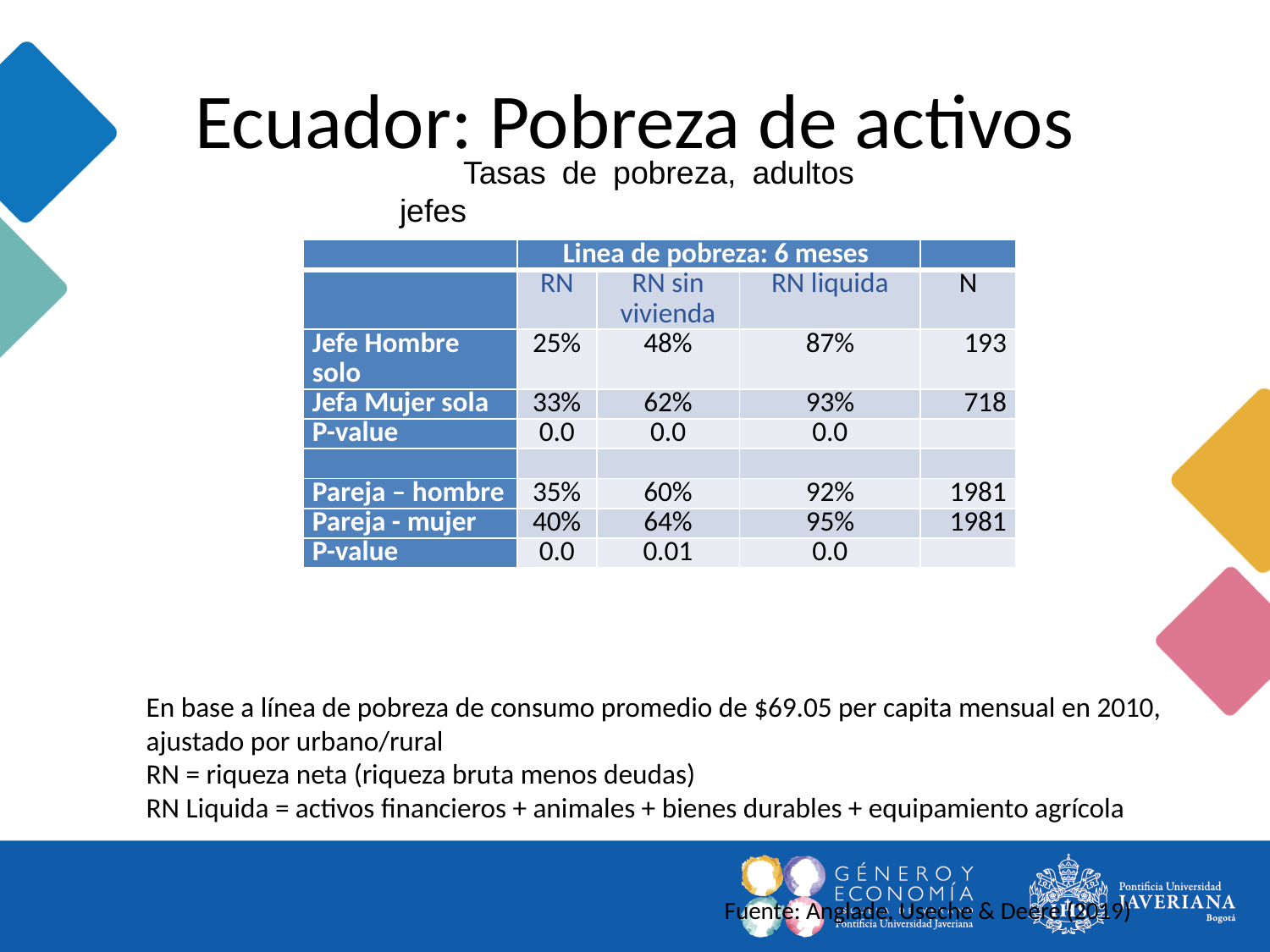

# Ecuador: Pobreza de activos
Tasas de pobreza, adultos jefes
|  | Linea de pobreza: 6 meses |  |  |  |
| --- | --- | --- | --- | --- |
|  | RN | RN sin vivienda | RN liquida | N |
| Jefe Hombre solo | 25% | 48% | 87% | 193 |
| Jefa Mujer sola | 33% | 62% | 93% | 718 |
| P-value | 0.0 | 0.0 | 0.0 |  |
|  |  |  |  |  |
| Pareja – hombre | 35% | 60% | 92% | 1981 |
| Pareja - mujer | 40% | 64% | 95% | 1981 |
| P-value | 0.0 | 0.01 | 0.0 |  |
En base a línea de pobreza de consumo promedio de $69.05 per capita mensual en 2010,
ajustado por urbano/rural
RN = riqueza neta (riqueza bruta menos deudas)
RN Liquida = activos financieros + animales + bienes durables + equipamiento agrícola
Fuente: Anglade, Useche & Deere (2019)